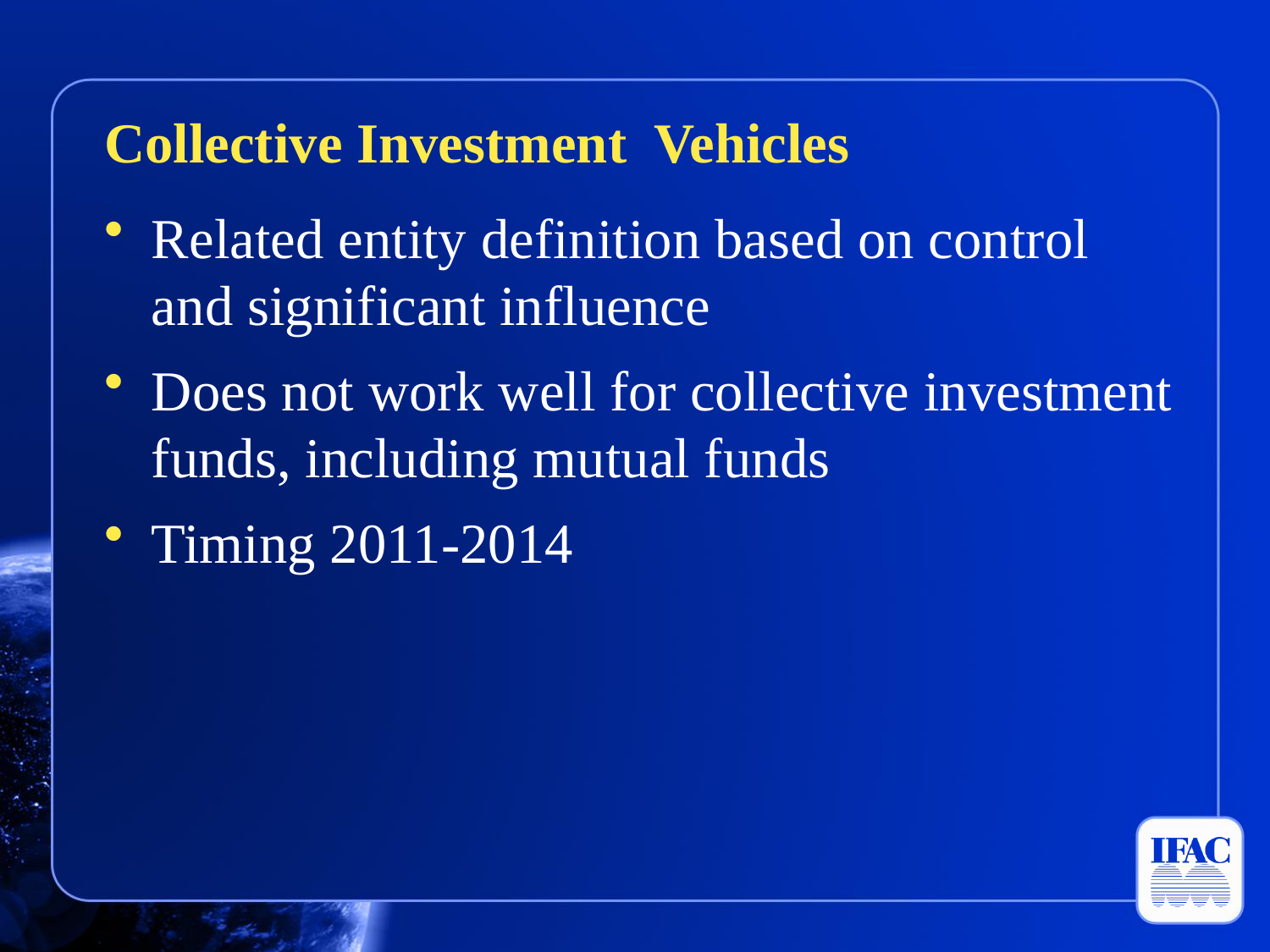

Collective Investment  Vehicles
Related entity definition based on control and significant influence
Does not work well for collective investment funds, including mutual funds
Timing 2011-2014